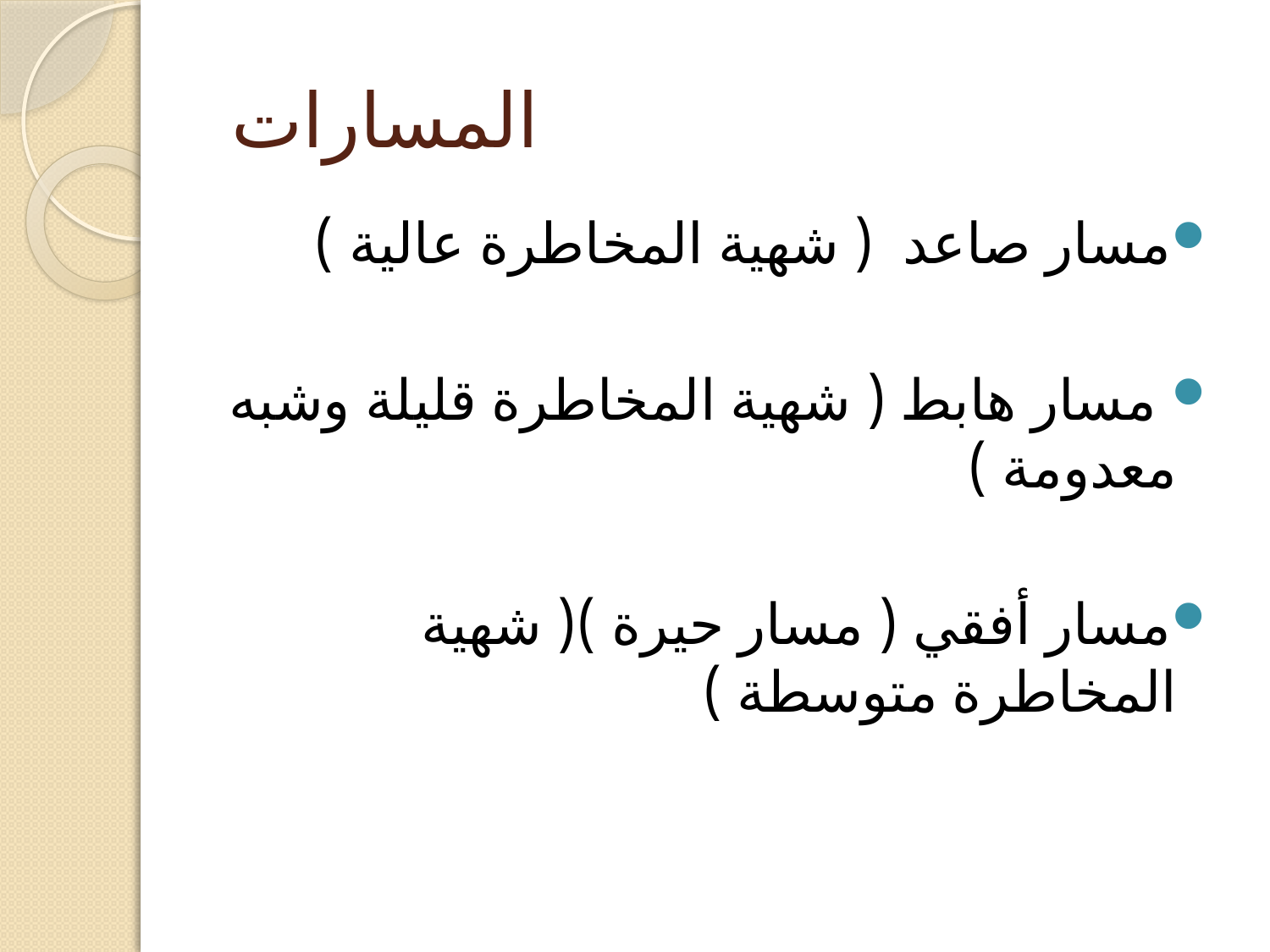

# المسارات
مسار صاعد  ( شهية المخاطرة عالية )

 مسار هابط ( شهية المخاطرة قليلة وشبه معدومة )

مسار أفقي ( مسار حيرة )( شهية المخاطرة متوسطة )